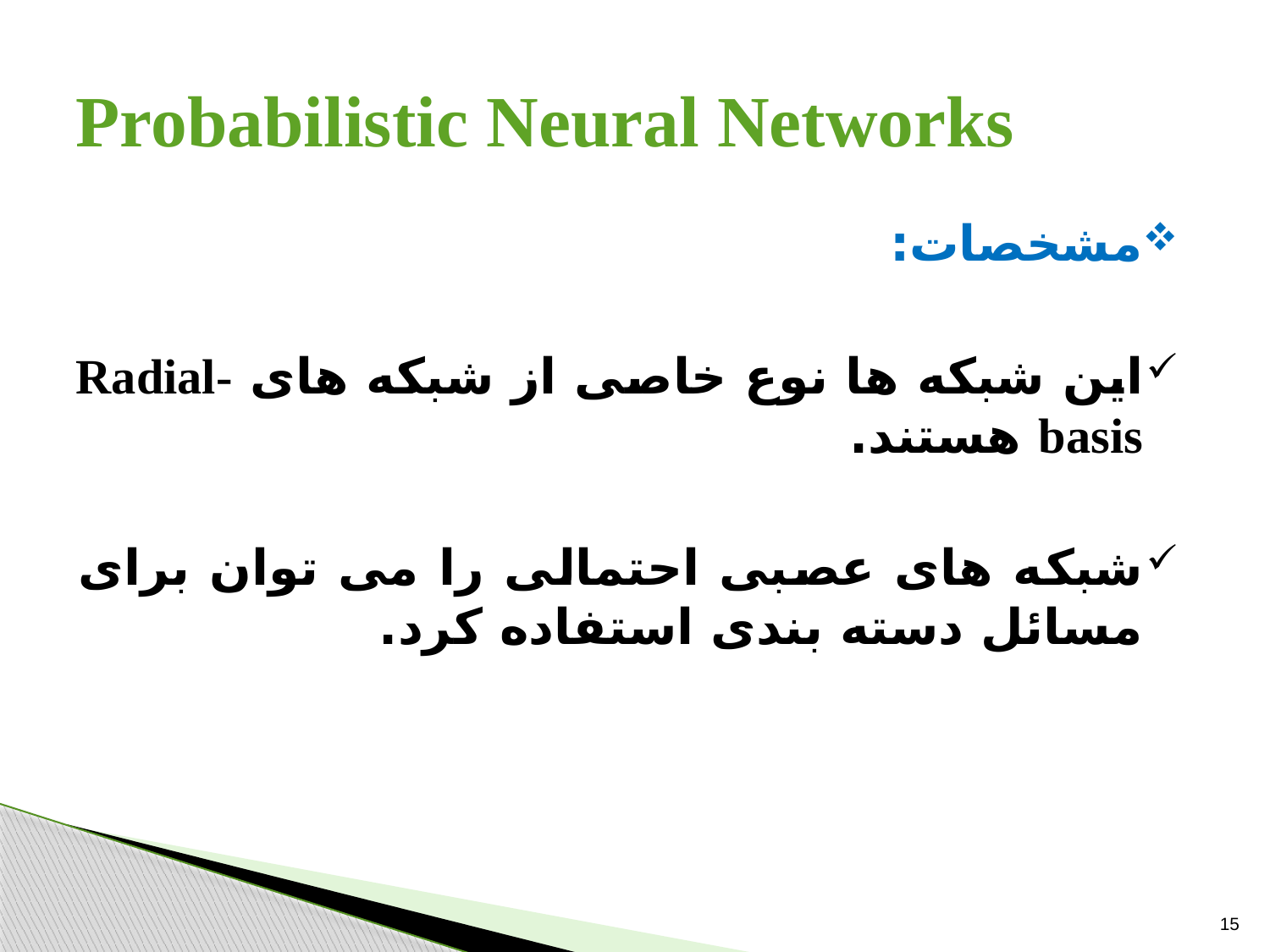

# Probabilistic Neural Networks
مشخصات:

این شبکه ها نوع خاصی از شبکه های Radial-basis هستند.

شبکه های عصبی احتمالی را می توان برای مسائل دسته بندی استفاده کرد.

15